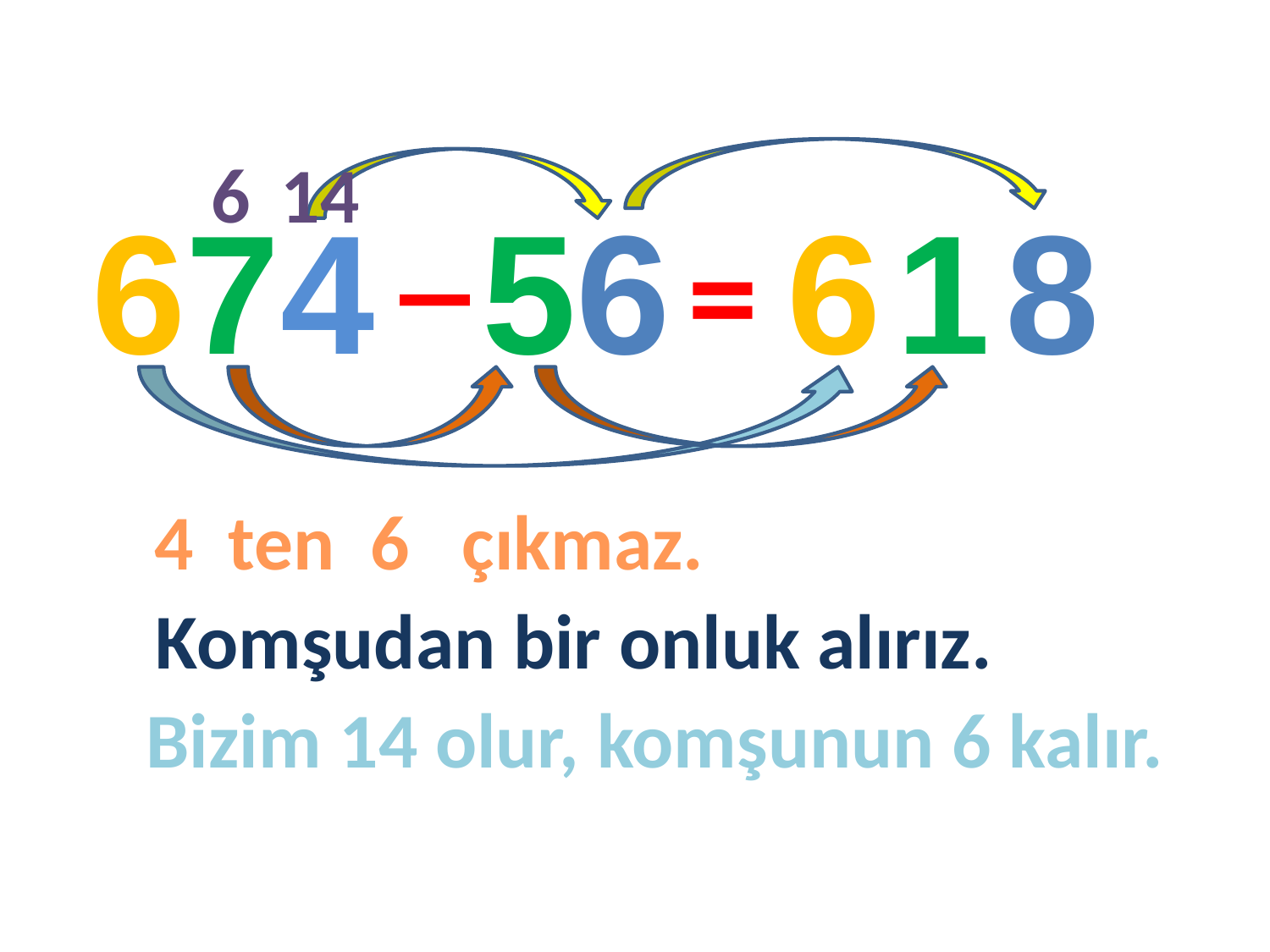

6
14
_

674
56
6
1
8
=

4  ten  6   çıkmaz.
Komşudan bir onluk alırız.
Bizim 14 olur, komşunun 6 kalır.